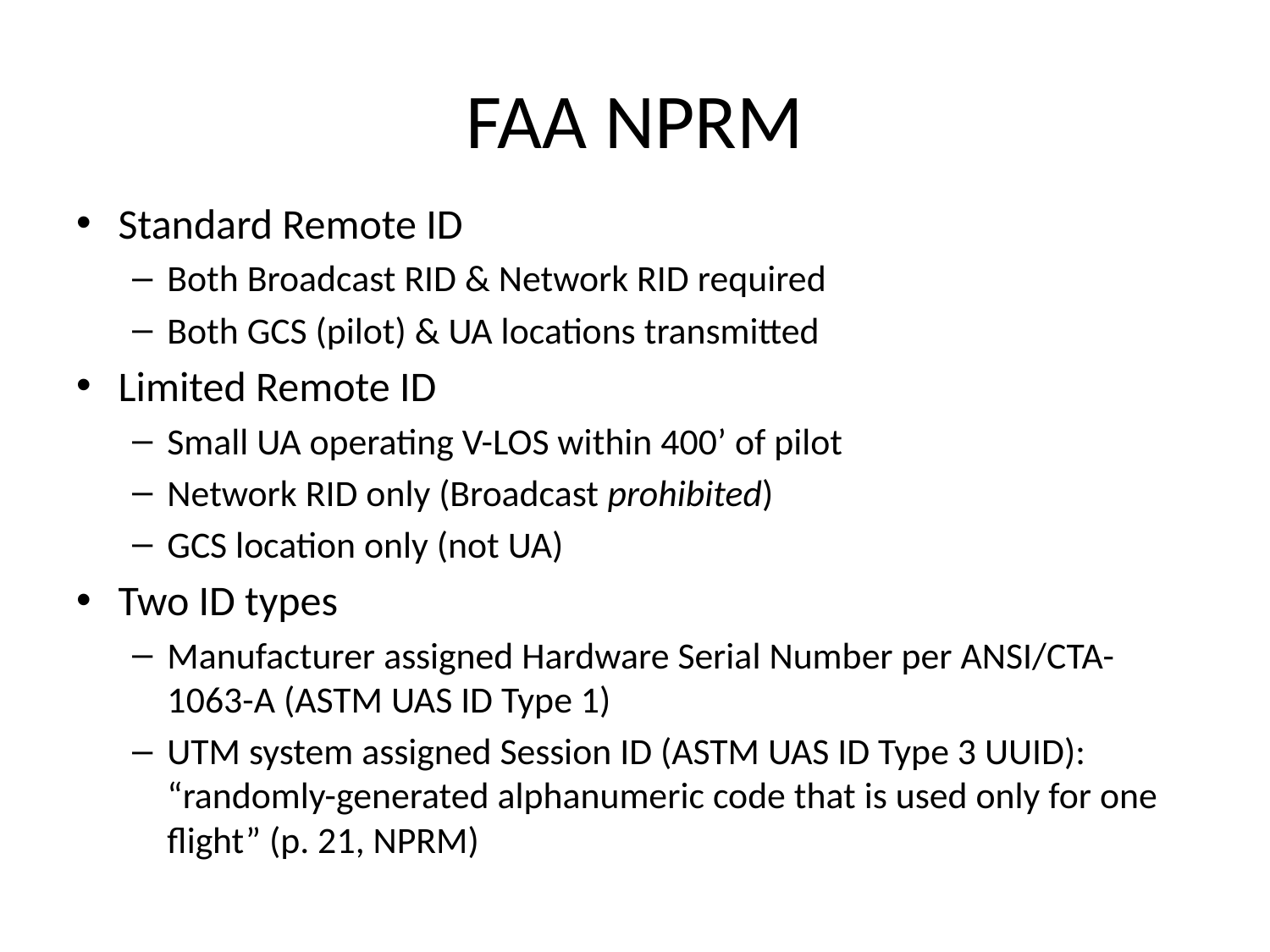

# FAA NPRM
Standard Remote ID
Both Broadcast RID & Network RID required
Both GCS (pilot) & UA locations transmitted
Limited Remote ID
Small UA operating V-LOS within 400’ of pilot
Network RID only (Broadcast prohibited)
GCS location only (not UA)
Two ID types
Manufacturer assigned Hardware Serial Number per ANSI/CTA-1063-A (ASTM UAS ID Type 1)
UTM system assigned Session ID (ASTM UAS ID Type 3 UUID): “randomly-generated alphanumeric code that is used only for one flight” (p. 21, NPRM)